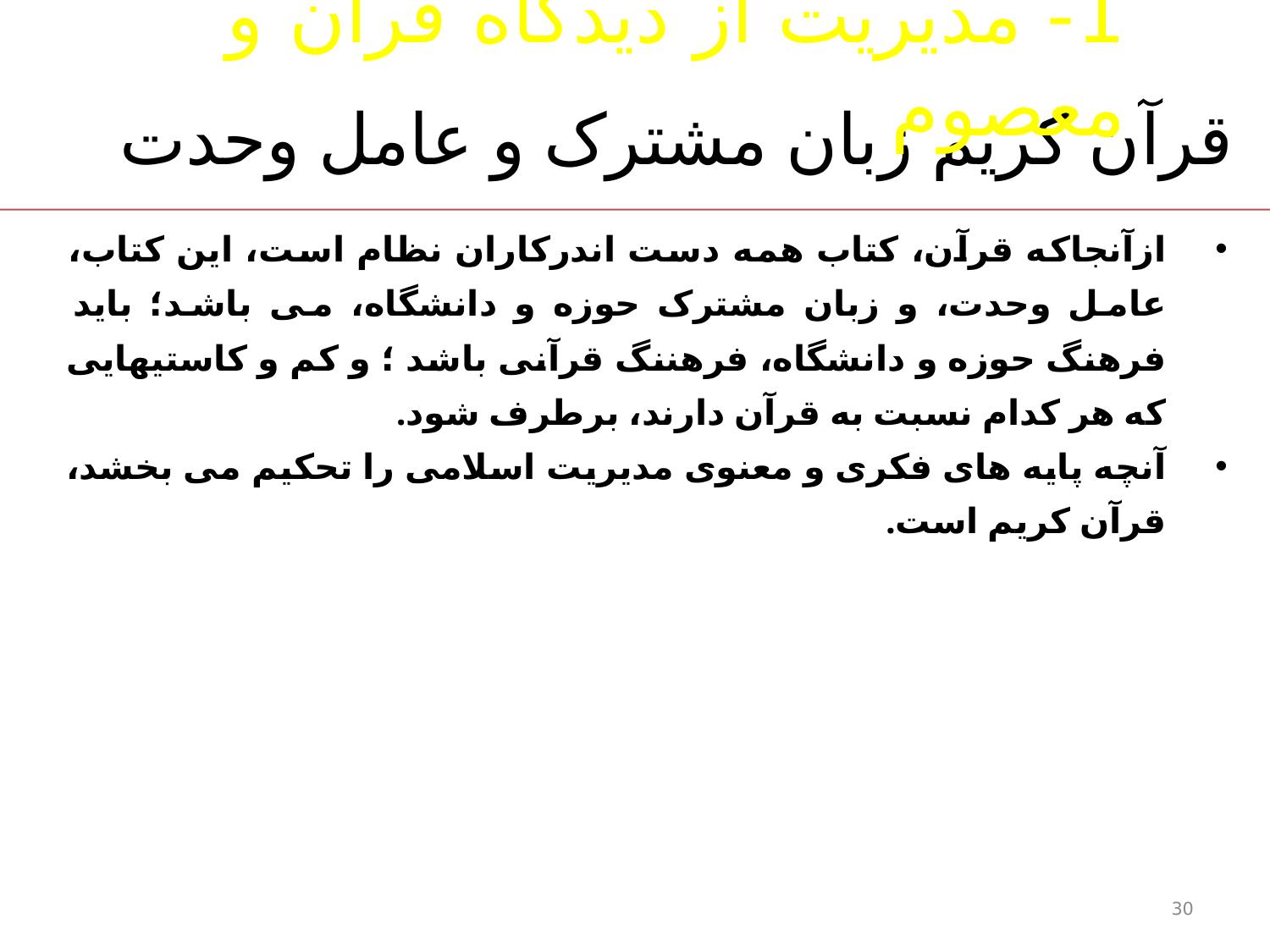

1- مديريت از ديدگاه قرآن و معصوم
# قرآن کریم زبان مشترک و عامل وحدت
ازآنجاکه قرآن، کتاب همه دست اندرکاران نظام است، این کتاب، عامل وحدت، و زبان مشترک حوزه و دانشگاه، می باشد؛ باید فرهنگ حوزه و دانشگاه، فرهننگ قرآنی باشد ؛ و کم و کاستیهایی که هر کدام نسبت به قرآن دارند، برطرف شود.
آنچه پایه های فکری و معنوی مدیریت اسلامی را تحکیم می بخشد، قرآن کریم است.

30